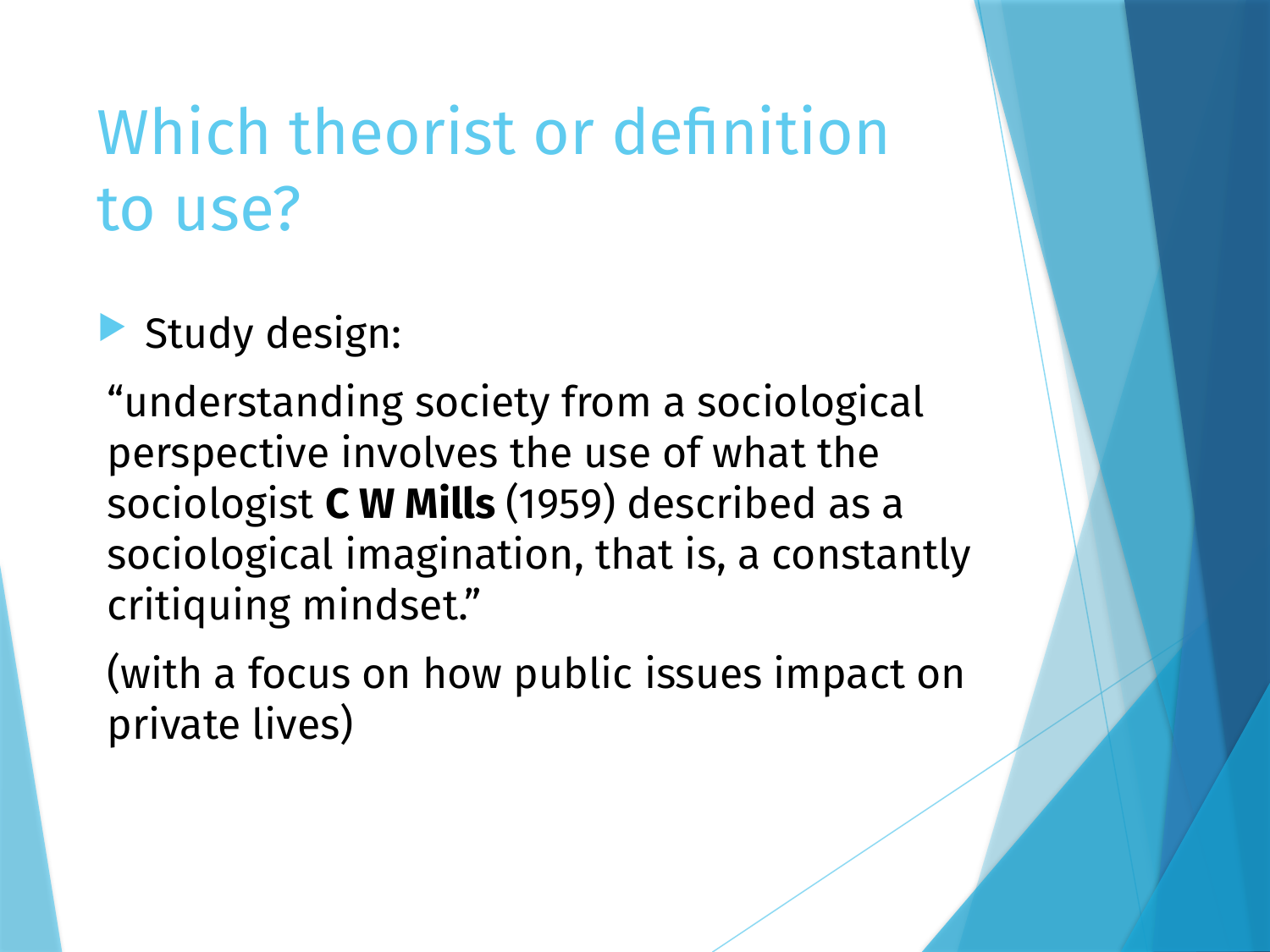

# Which theorist or definition to use?
Study design:
“understanding society from a sociological perspective involves the use of what the sociologist C W Mills (1959) described as a sociological imagination, that is, a constantly critiquing mindset.”
(with a focus on how public issues impact on private lives)